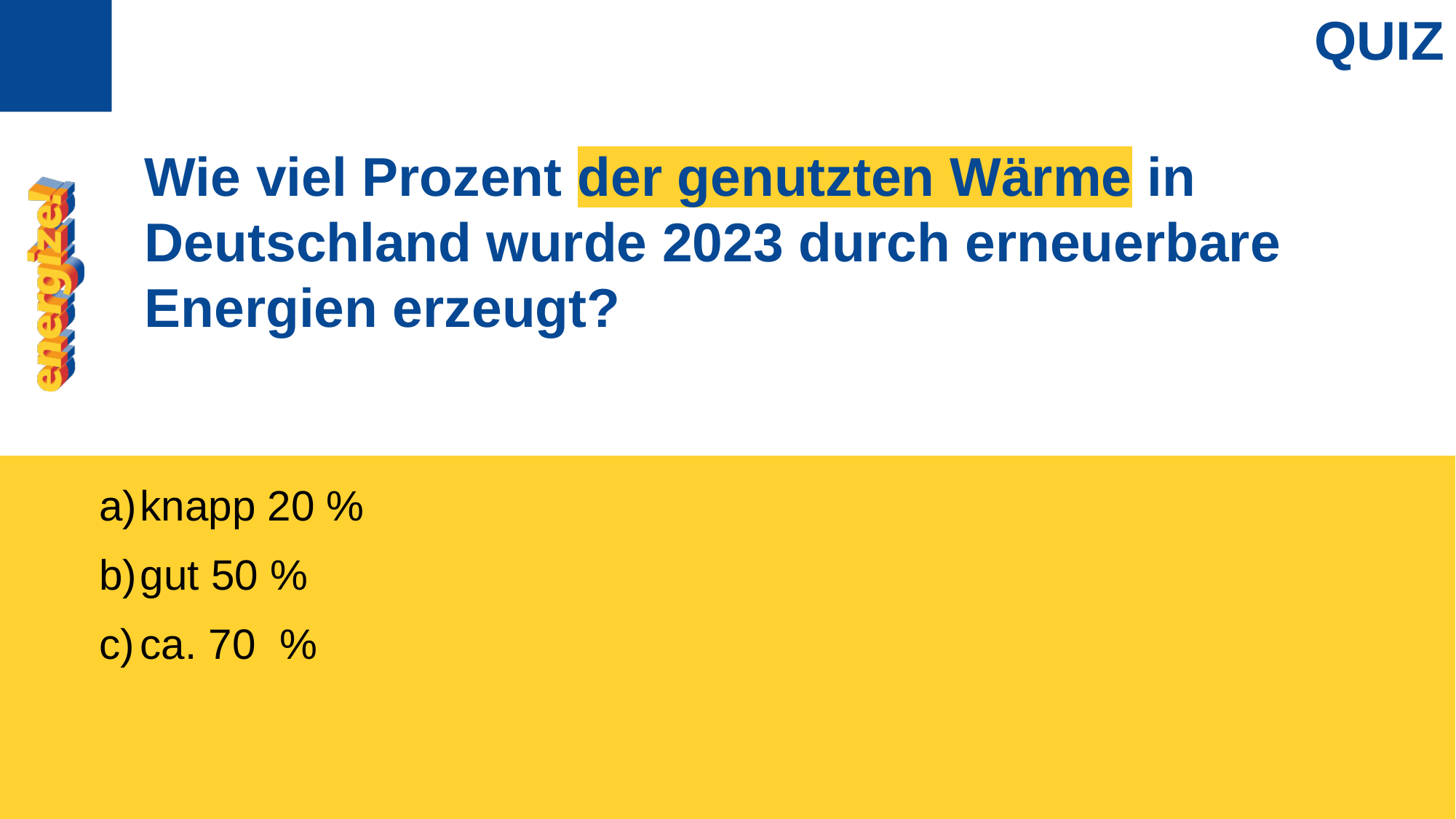

QUIZ
Wie viel Prozent der genutzten Wärme in Deutschland wurde 2023 durch erneuerbare Energien erzeugt?
knapp 20 %
gut 50 %
ca. 70  %